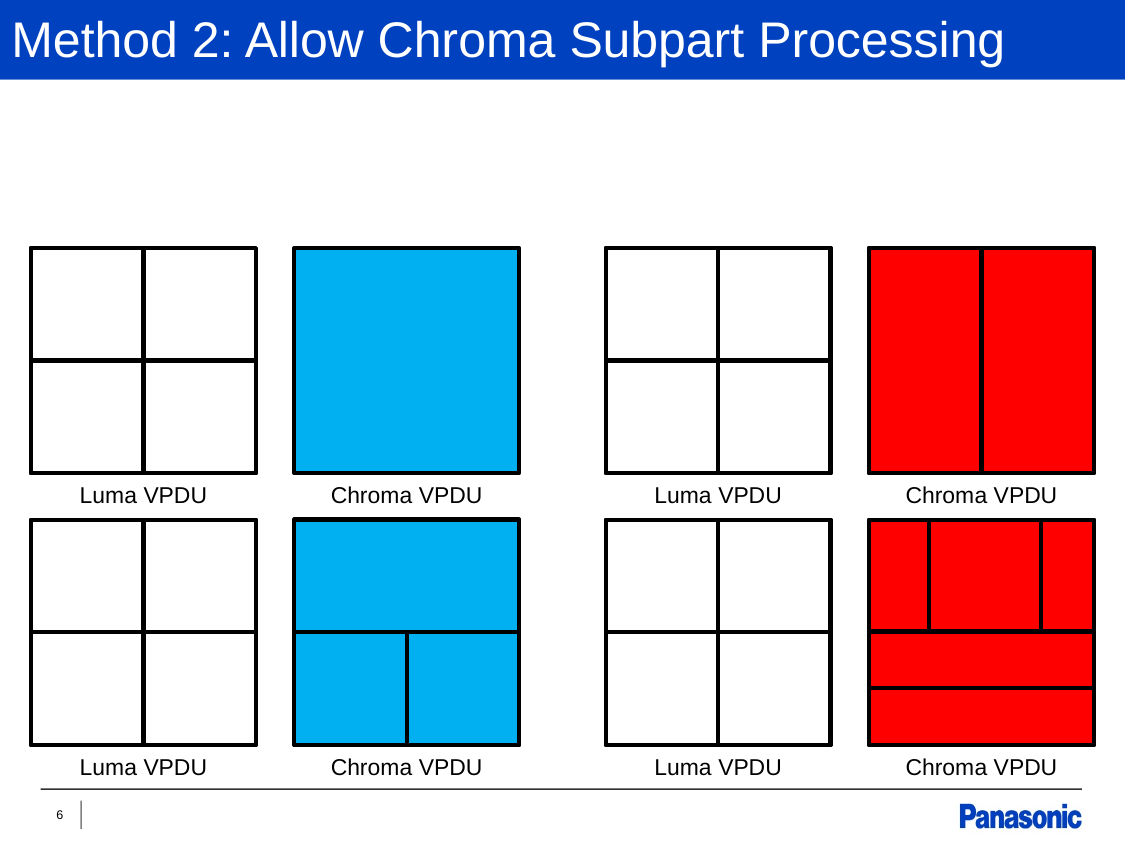

# Method 2: Allow Chroma Subpart Processing

Luma VPDU
Chroma VPDU
Luma VPDU
Chroma VPDU

Luma VPDU
Chroma VPDU
Luma VPDU
Chroma VPDU